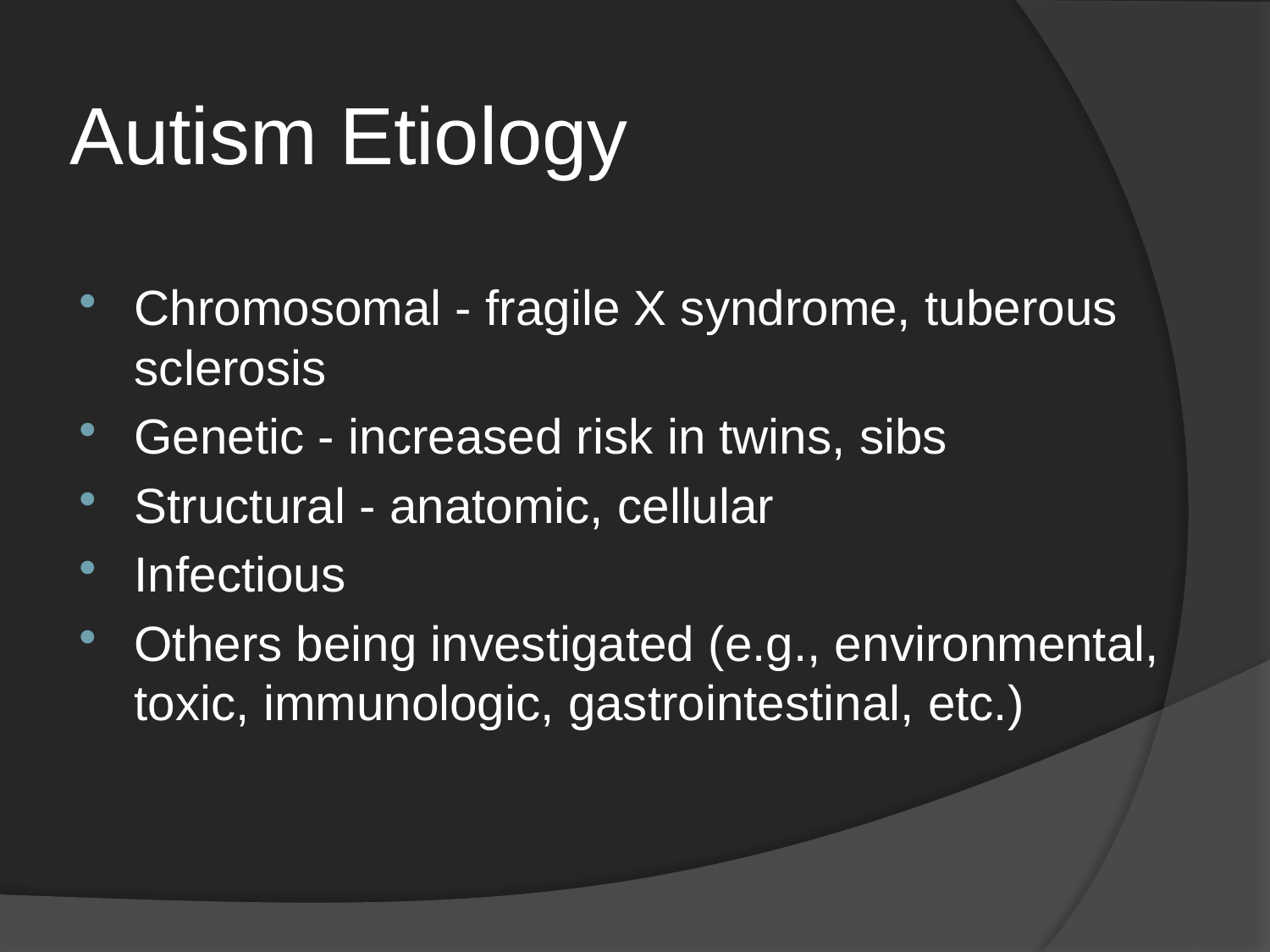

# Autism Etiology

Chromosomal - fragile X syndrome, tuberous sclerosis
Genetic - increased risk in twins, sibs
Structural - anatomic, cellular
Infectious
Others being investigated (e.g., environmental, toxic, immunologic, gastrointestinal, etc.)